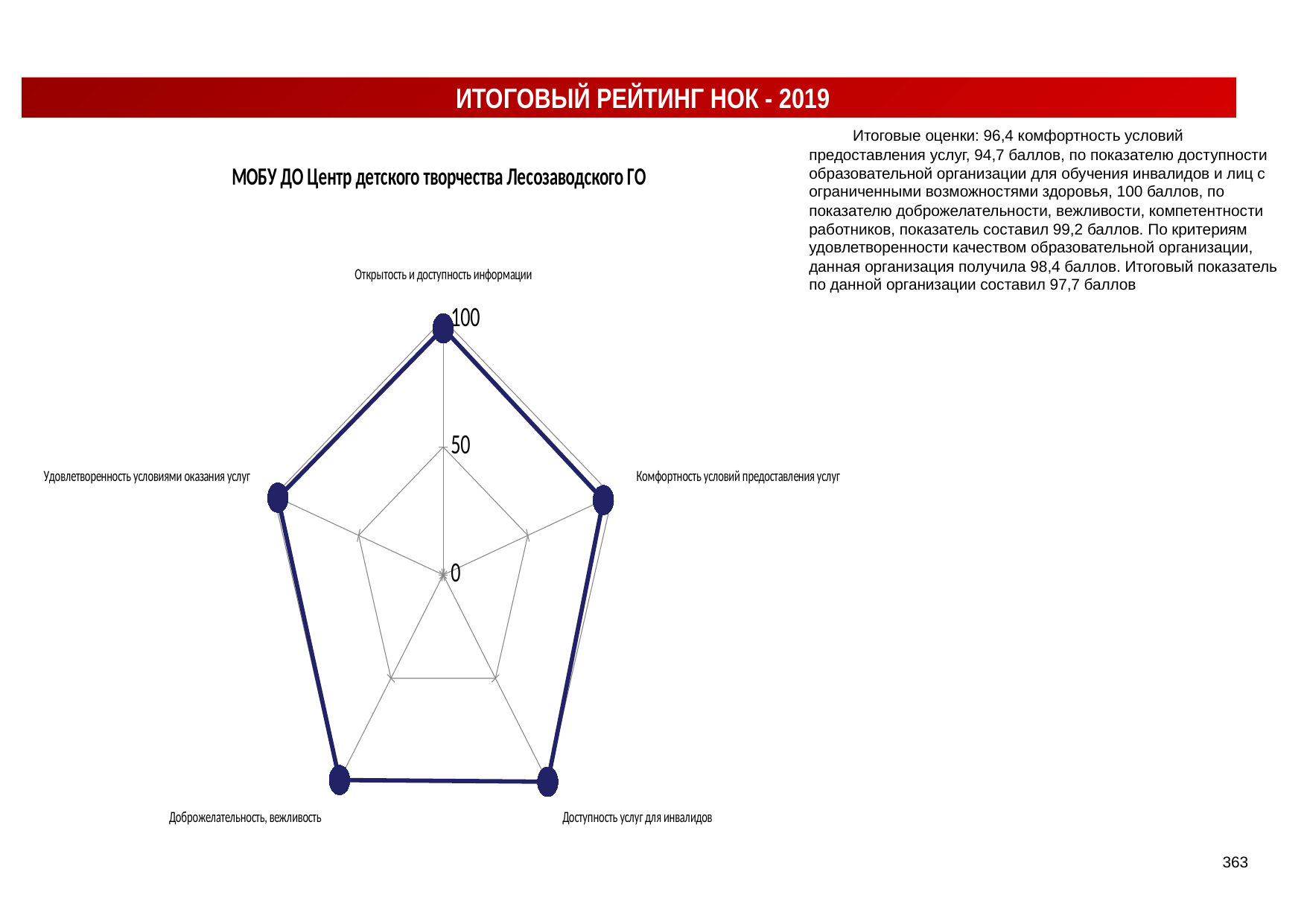

ИТОГОВЫЙ РЕЙТИНГ НОК - 2019
Итоговые оценки: 96,4 комфортность условий предоставления услуг, 94,7 баллов, по показателю доступности образовательной организации для обучения инвалидов и лиц с ограниченными возможностями здоровья, 100 баллов, по показателю доброжелательности, вежливости, компетентности работников, показатель составил 99,2 баллов. По критериям удовлетворенности качеством образовательной организации, данная организация получила 98,4 баллов. Итоговый показатель по данной организации составил 97,7 баллов

### Chart:

| Category | МОБУ ДО Центр детского творчества Лесозаводского ГО |
|---|---|
| Открытость и доступность информации | 96.4 |
| Комфортность условий предоставления услуг | 94.7 |
| Доступность услуг для инвалидов | 100.0 |
| Доброжелательность, вежливость  | 99.2 |
| Удовлетворенность условиями оказания услуг | 97.7 |
363